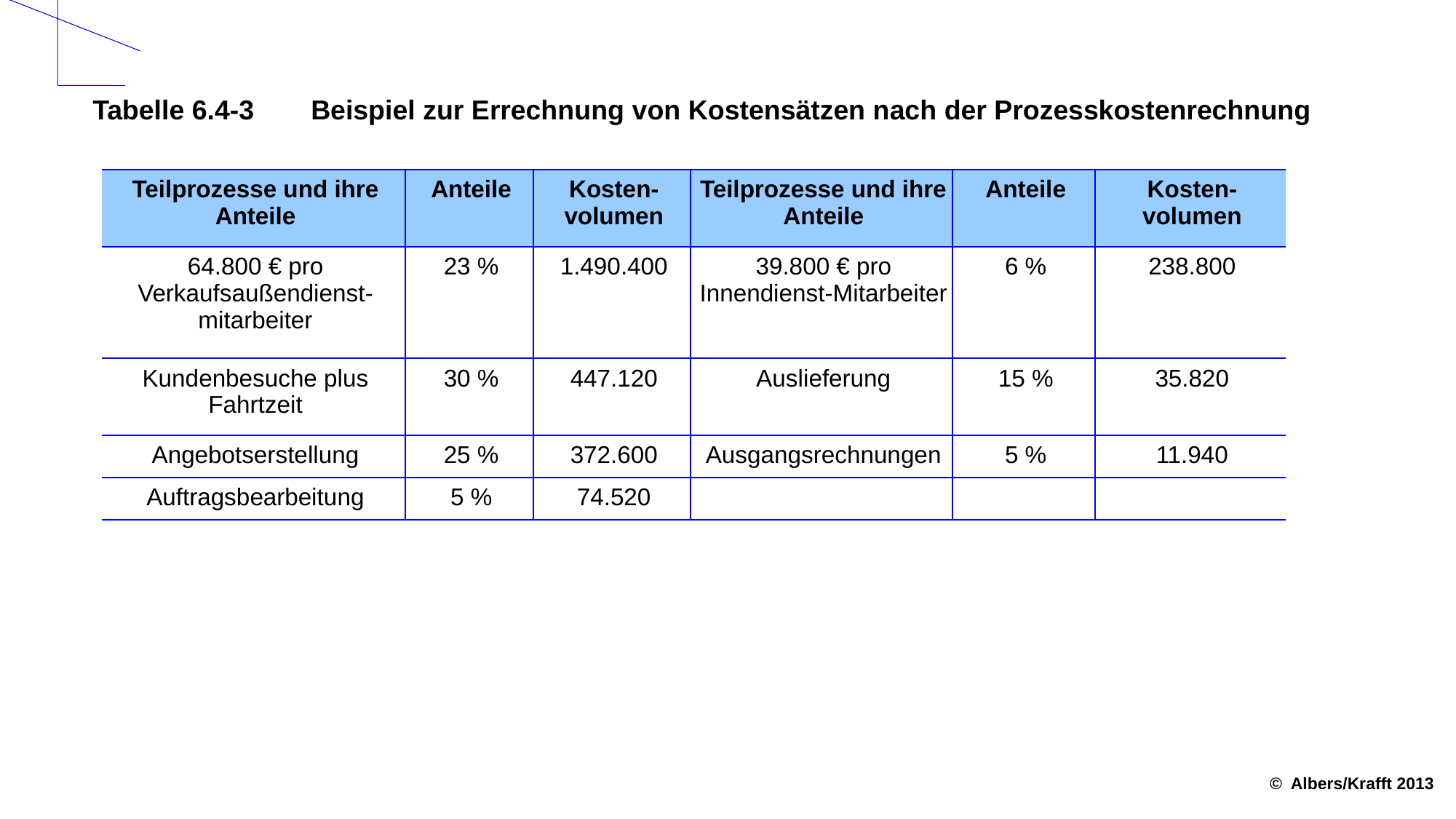

Tabelle 6.4-3	Beispiel zur Errechnung von Kostensätzen nach der Prozesskostenrechnung
| Teilprozesse und ihre Anteile | Anteile | Kosten-volumen | Teilprozesse und ihre Anteile | Anteile | Kosten-volumen |
| --- | --- | --- | --- | --- | --- |
| 64.800 € pro Verkaufsaußendienst-mitarbeiter | 23 % | 1.490.400 | 39.800 € pro Innendienst-Mitarbeiter | 6 % | 238.800 |
| Kundenbesuche plus Fahrtzeit | 30 % | 447.120 | Auslieferung | 15 % | 35.820 |
| Angebotserstellung | 25 % | 372.600 | Ausgangs­rechnungen | 5 % | 11.940 |
| Auftragsbearbeitung | 5 % | 74.520 |  |  |  |
©  Albers/Krafft 2013